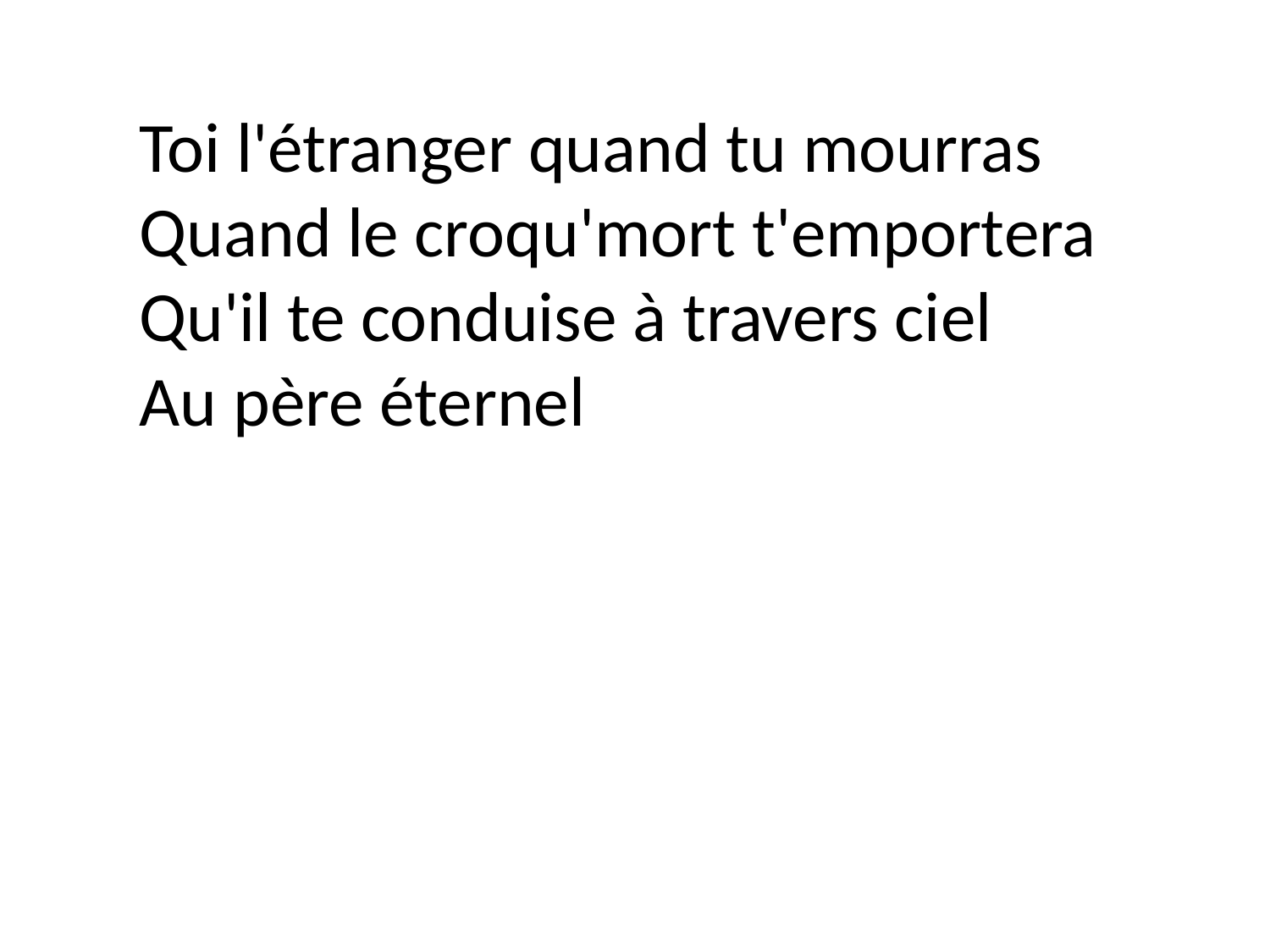

Toi l'étranger quand tu mourras
Quand le croqu'mort t'emportera
Qu'il te conduise à travers ciel
Au père éternel